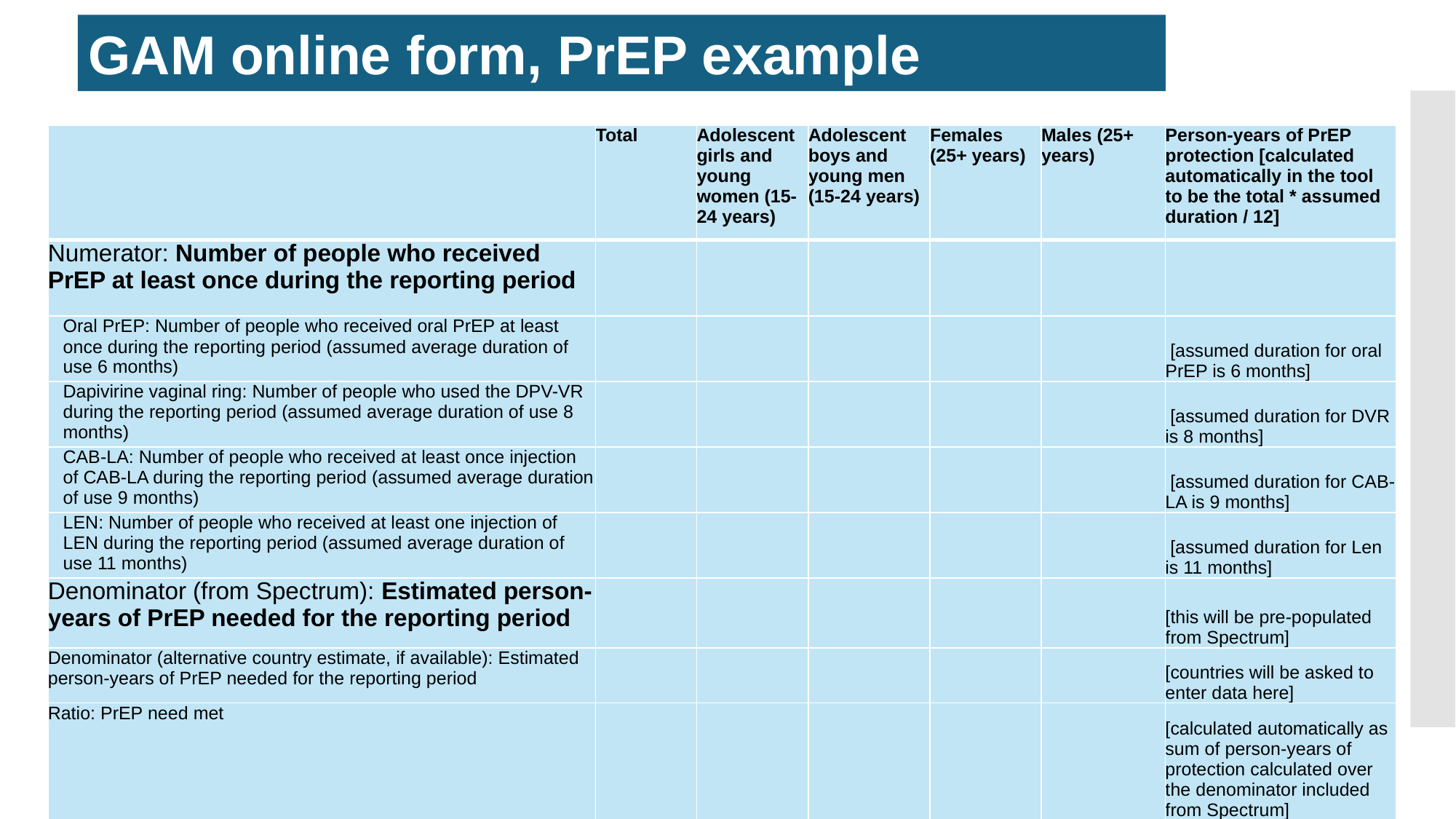

GAM online form, PrEP example

|  | Total | Adolescent girls and young women (15-24 years) | Adolescent boys and young men (15-24 years) | Females (25+ years) | Males (25+ years) | Person-years of PrEP protection [calculated automatically in the tool to be the total \* assumed duration / 12] |
| --- | --- | --- | --- | --- | --- | --- |
| Numerator: Number of people who received PrEP at least once during the reporting period |  |  |  |  |  |  |
| Oral PrEP: Number of people who received oral PrEP at least once during the reporting period (assumed average duration of use 6 months) |  |  |  |  |  | [assumed duration for oral PrEP is 6 months] |
| Dapivirine vaginal ring: Number of people who used the DPV-VR during the reporting period (assumed average duration of use 8 months) |  |  |  |  |  | [assumed duration for DVR is 8 months] |
| CAB-LA: Number of people who received at least once injection of CAB-LA during the reporting period (assumed average duration of use 9 months) |  |  |  |  |  | [assumed duration for CAB-LA is 9 months] |
| LEN: Number of people who received at least one injection of LEN during the reporting period (assumed average duration of use 11 months) |  |  |  |  |  | [assumed duration for Len is 11 months] |
| Denominator (from Spectrum): Estimated person-years of PrEP needed for the reporting period |  |  |  |  |  | [this will be pre-populated from Spectrum] |
| Denominator (alternative country estimate, if available): Estimated person-years of PrEP needed for the reporting period |  |  |  |  |  | [countries will be asked to enter data here] |
| Ratio: PrEP need met |  |  |  |  |  | [calculated automatically as sum of person-years of protection calculated over the denominator included from Spectrum] |